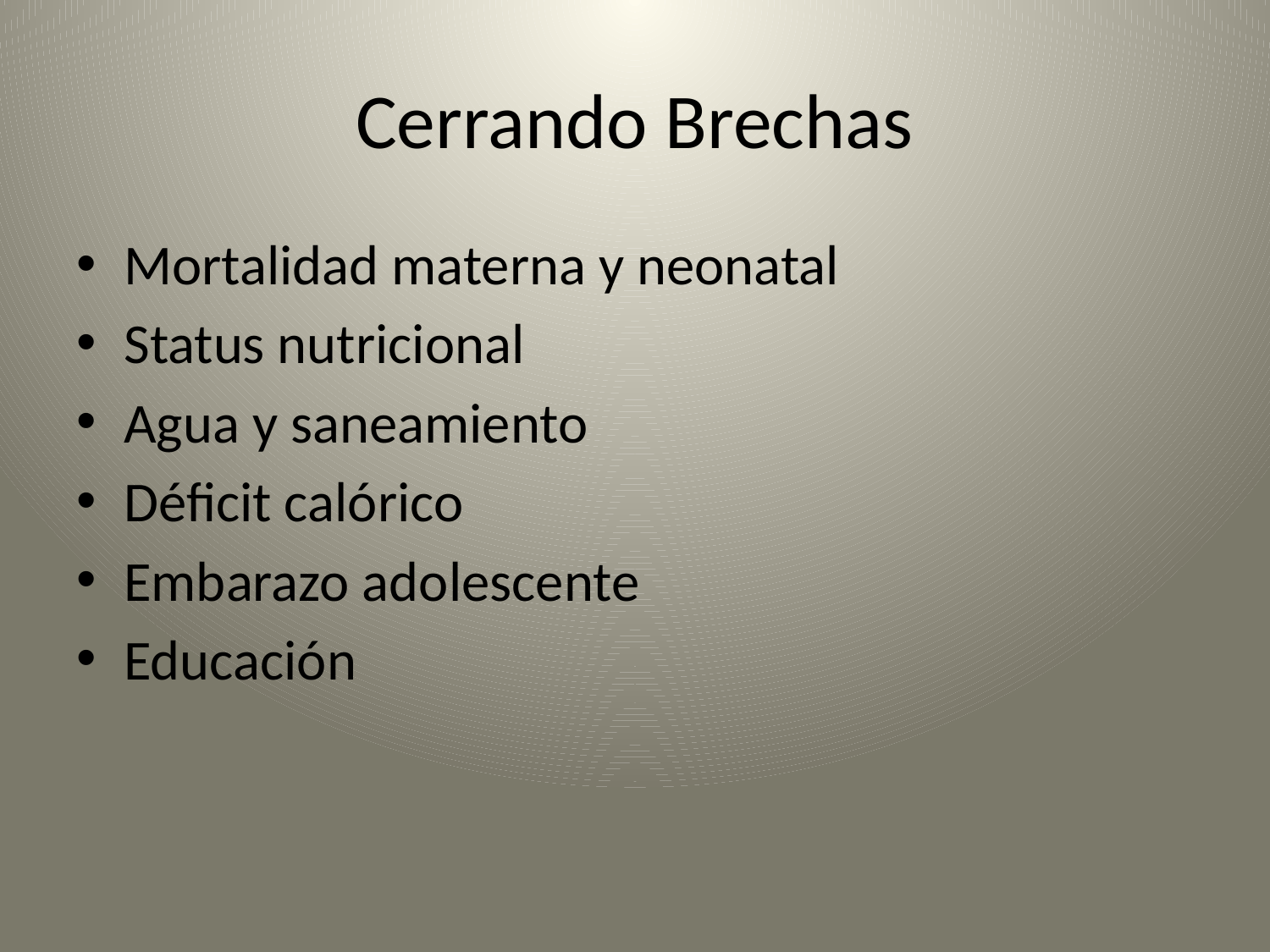

# Cerrando Brechas
Mortalidad materna y neonatal
Status nutricional
Agua y saneamiento
Déficit calórico
Embarazo adolescente
Educación